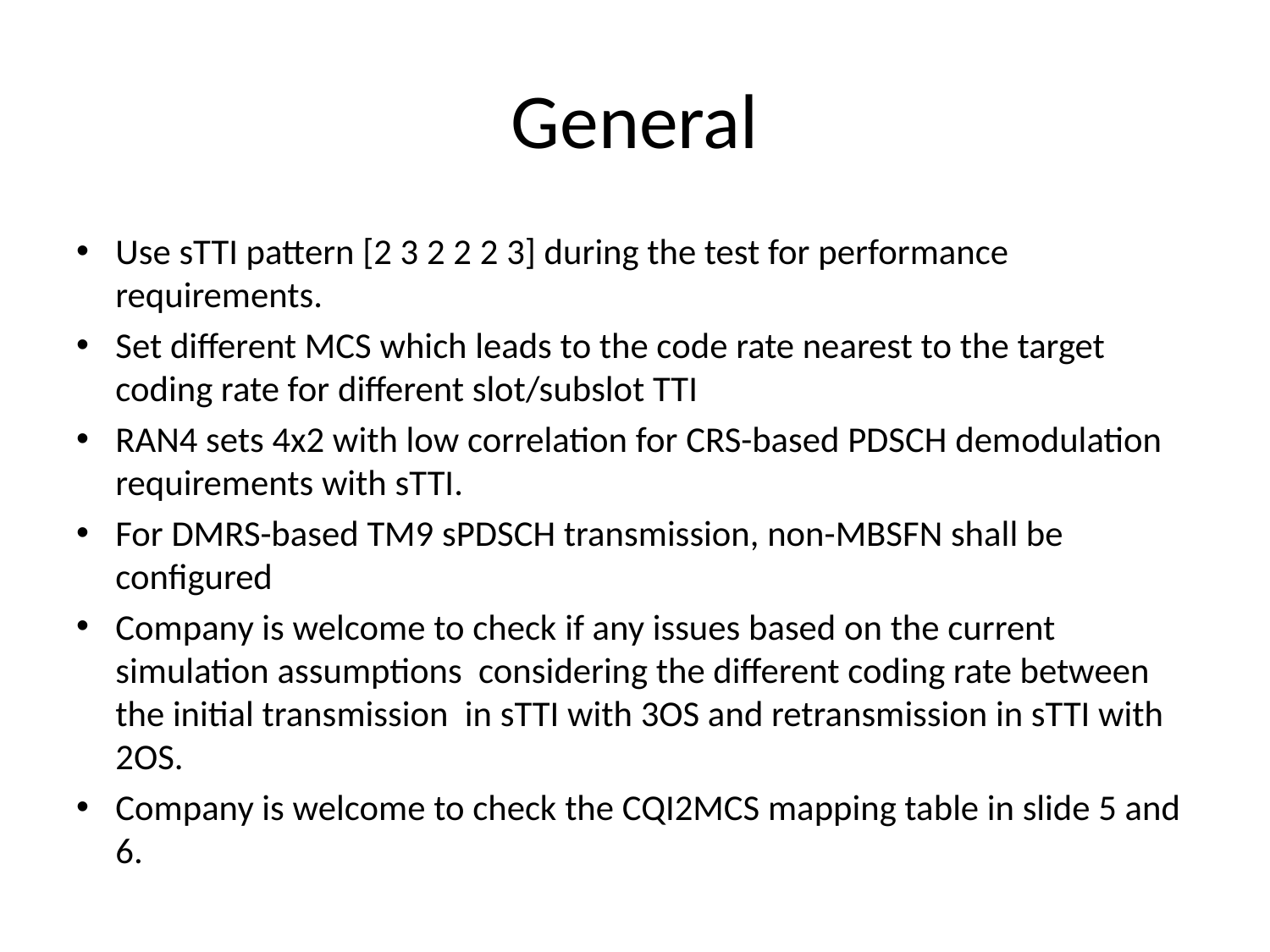

# General
Use sTTI pattern [2 3 2 2 2 3] during the test for performance requirements.
Set different MCS which leads to the code rate nearest to the target coding rate for different slot/subslot TTI
RAN4 sets 4x2 with low correlation for CRS-based PDSCH demodulation requirements with sTTI.
For DMRS-based TM9 sPDSCH transmission, non-MBSFN shall be configured
Company is welcome to check if any issues based on the current simulation assumptions  considering the different coding rate between the initial transmission  in sTTI with 3OS and retransmission in sTTI with 2OS.
Company is welcome to check the CQI2MCS mapping table in slide 5 and 6.